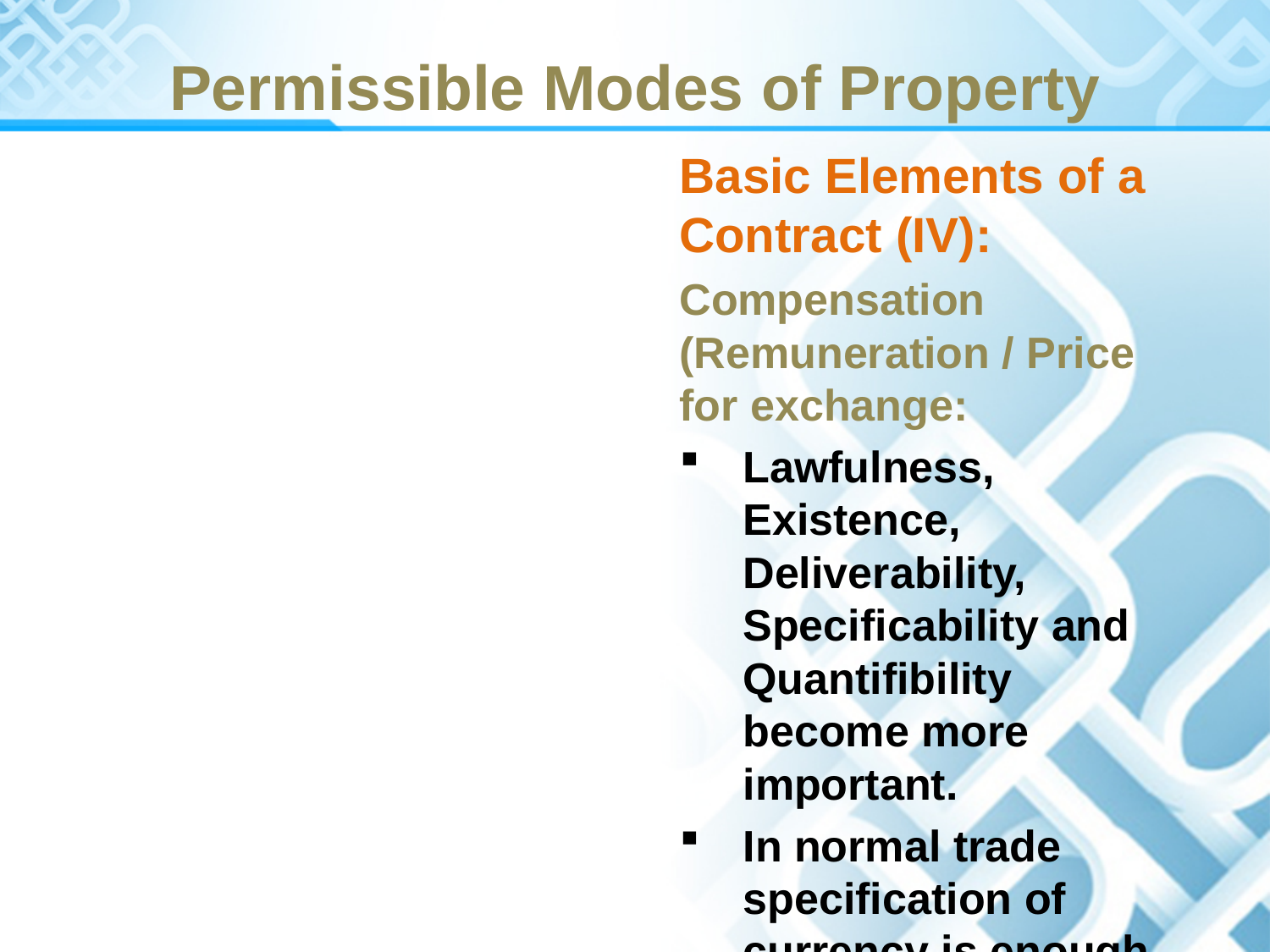

Permissible Modes of Property
Basic Elements of a Contract (IV):
Compensation (Remuneration / Price for exchange:
Lawfulness, Existence, Deliverability, Specificability and Quantifibility become more important.
In normal trade specification of currency is enough.